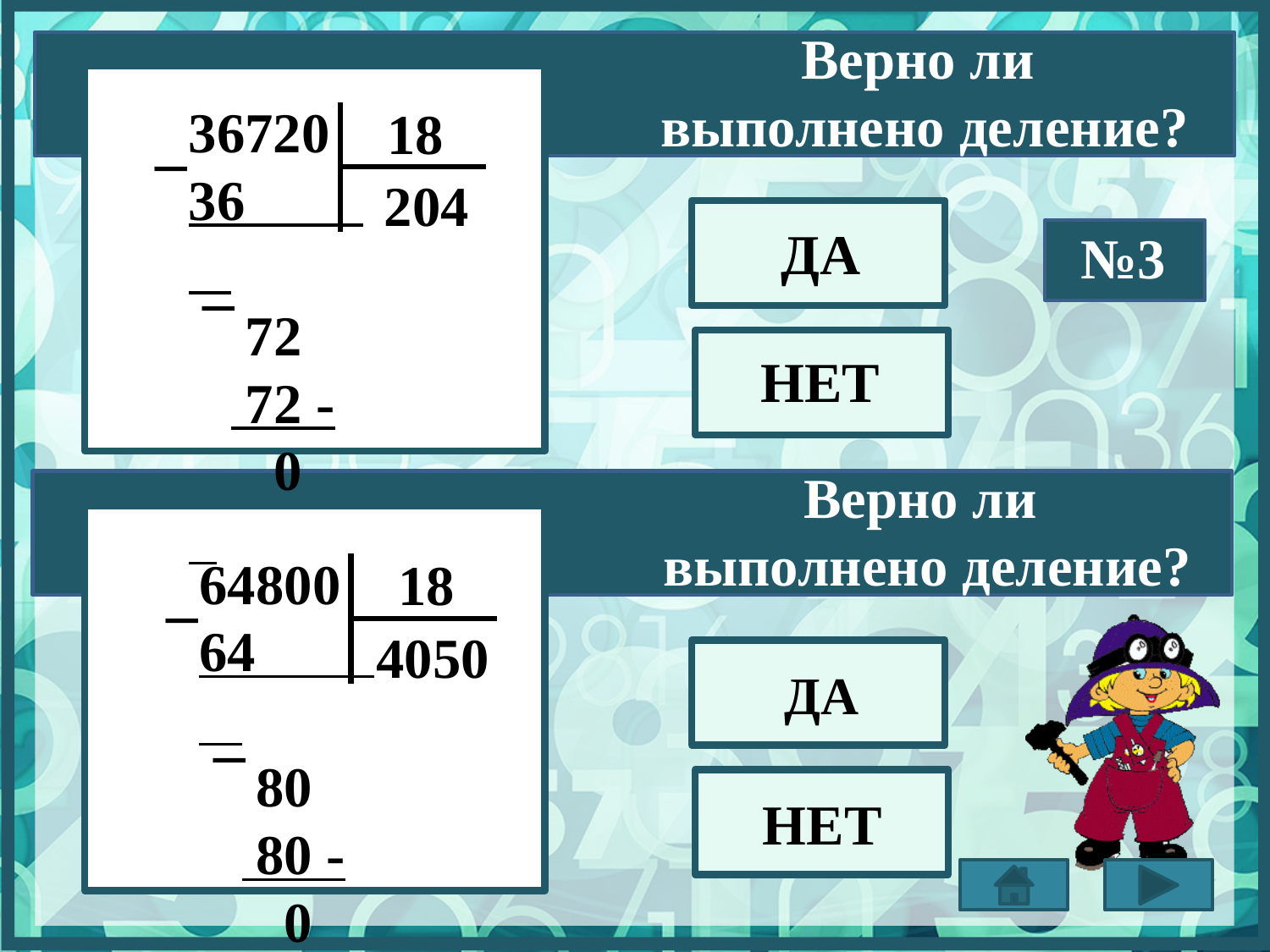

Bерно ли
выполнено деление?
18
–
                    36720
36 ----
    72
    72 -
      0

204

–

ДА
№3
НЕТ
Bерно ли
выполнено деление?
18
–
                    64800
64 ----
    80
    80 -
      0

4050

–

ДА
НЕТ